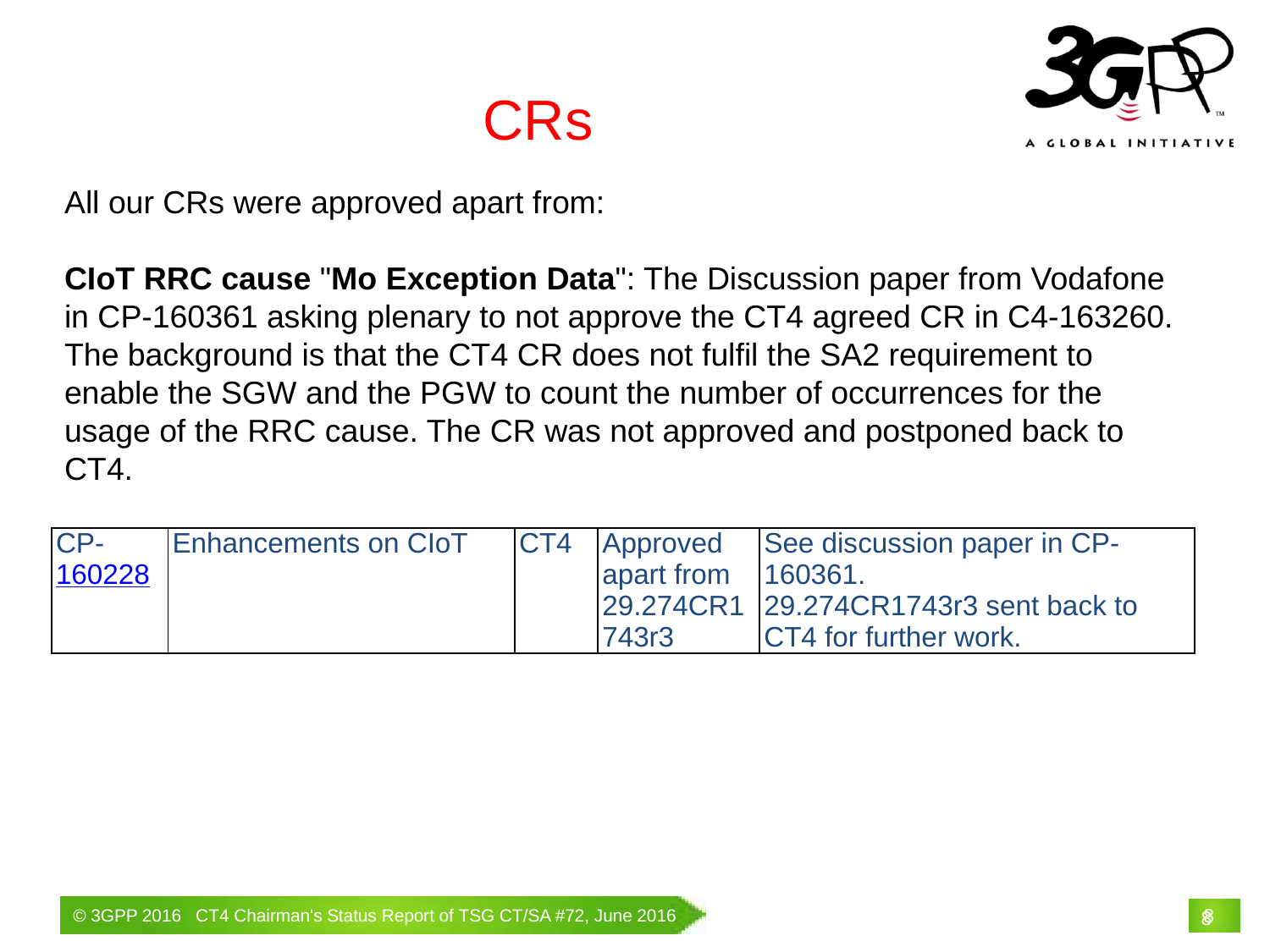

# CRs
All our CRs were approved apart from:

CIoT RRC cause "Mo Exception Data": The Discussion paper from Vodafone in CP-160361 asking plenary to not approve the CT4 agreed CR in C4-163260. The background is that the CT4 CR does not fulfil the SA2 requirement to enable the SGW and the PGW to count the number of occurrences for the usage of the RRC cause. The CR was not approved and postponed back to CT4.
| CP-160228 | Enhancements on CIoT | CT4 | Approved apart from 29.274CR1743r3 | See discussion paper in CP-160361. 29.274CR1743r3 sent back to CT4 for further work. |
| --- | --- | --- | --- | --- |
8